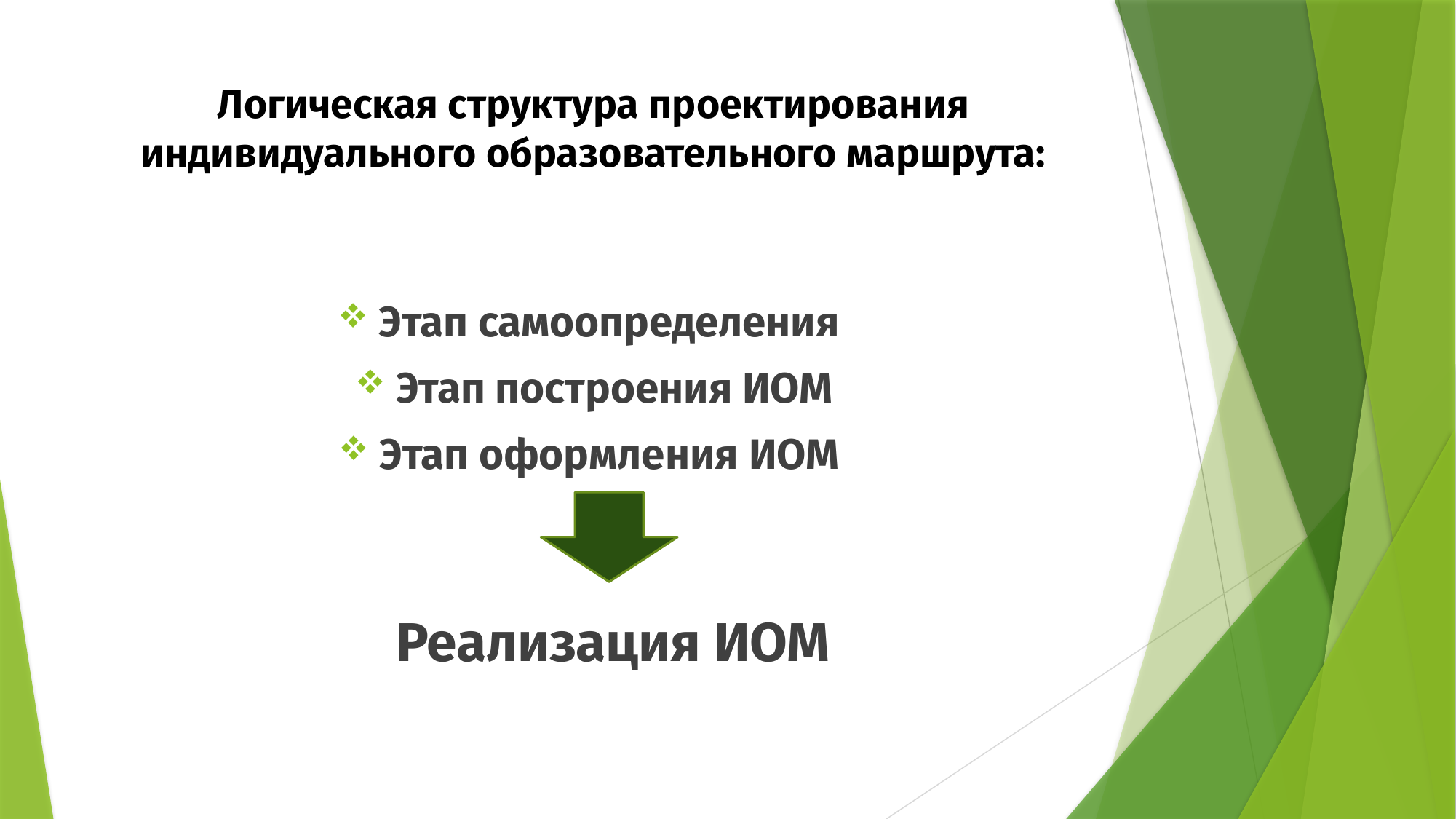

# Логическая структура проектирования индивидуального образовательного маршрута:
Этап самоопределения
Этап построения ИОМ
Этап оформления ИОМ

   Реализация ИОМ